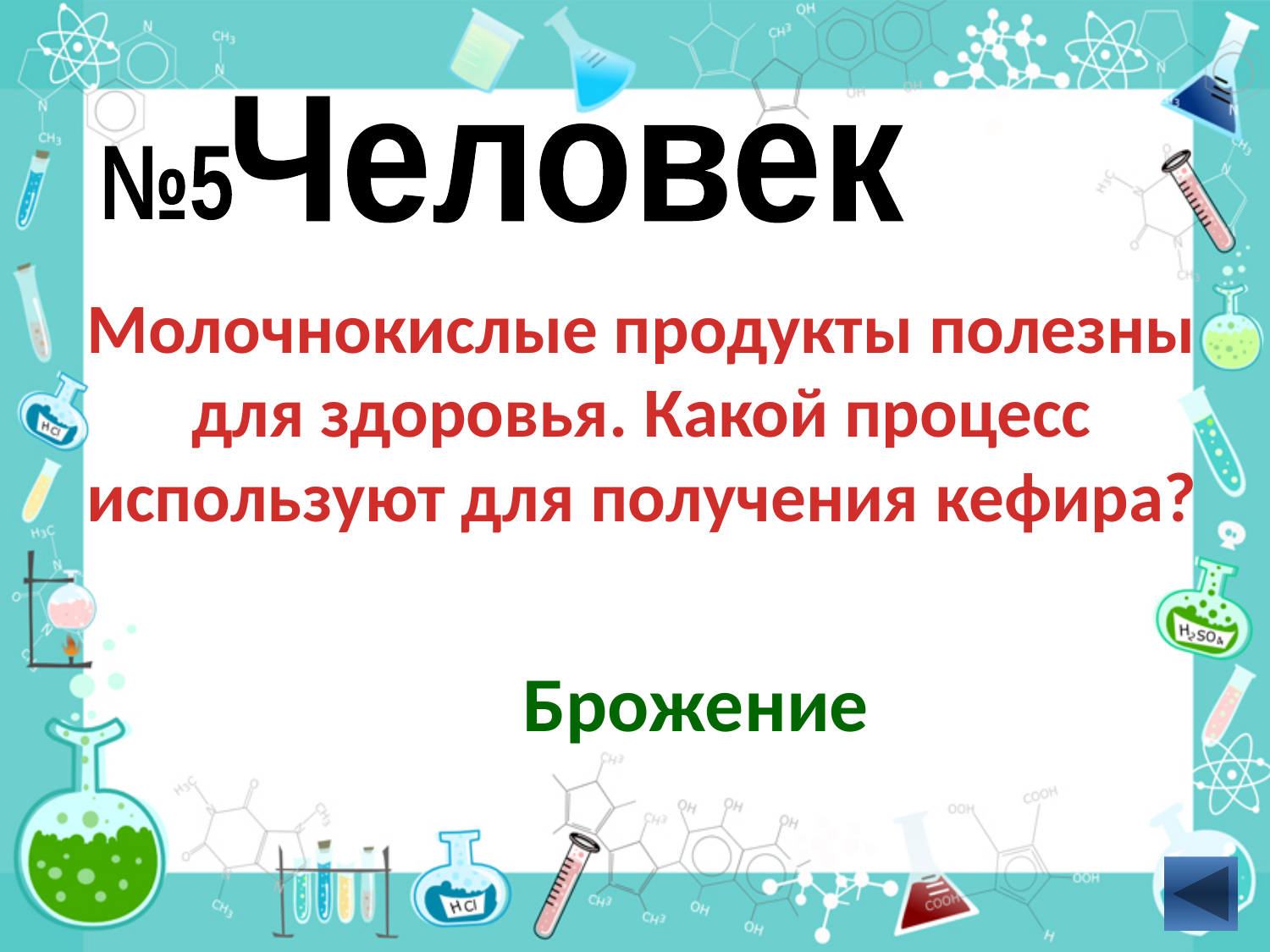

Человек
№5
Молочнокислые продукты полезны для здоровья. Какой процесс используют для получения кефира?
Брожение